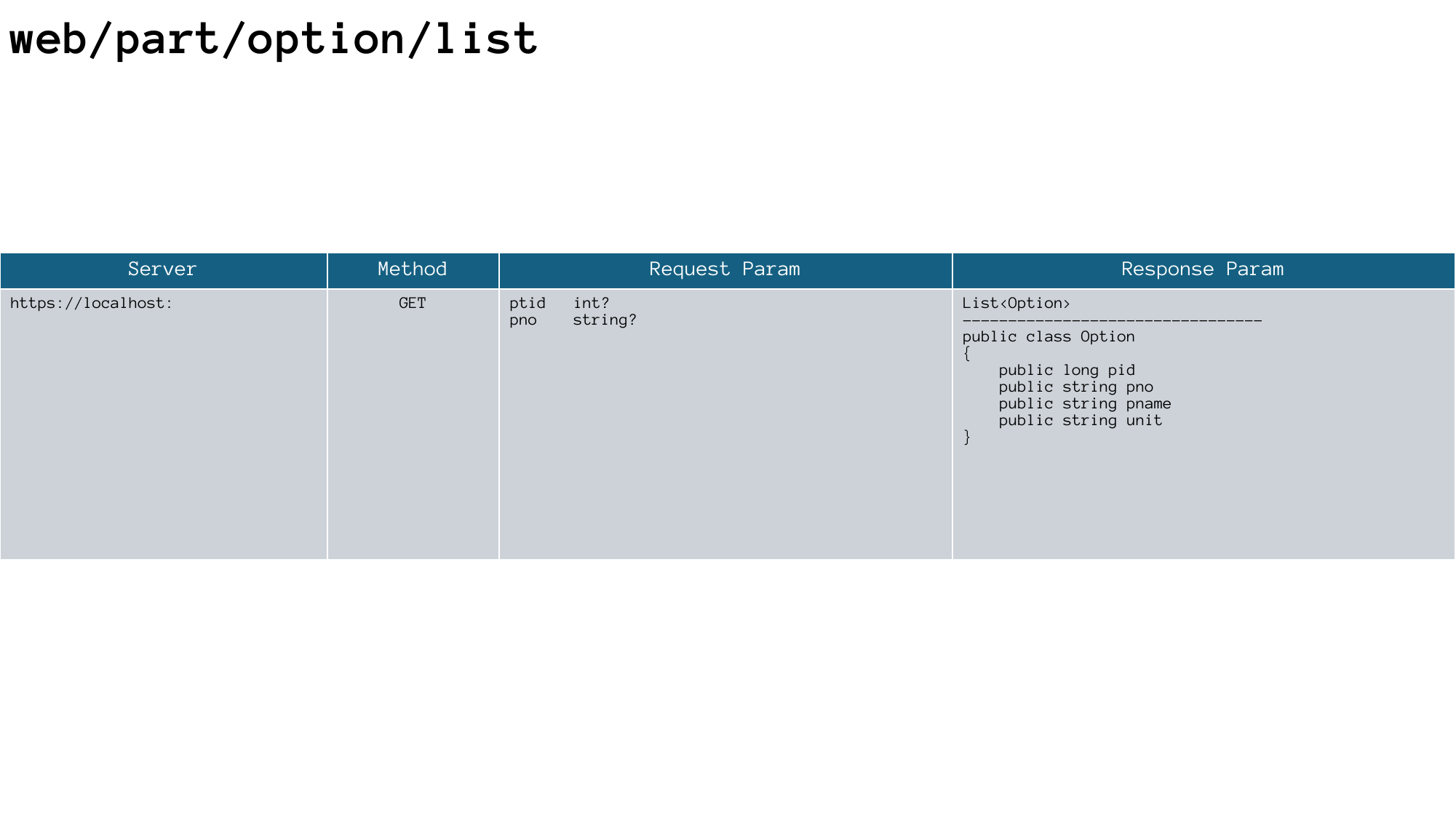

web/part/option/list
| Server | Method | Request Param | Response Param |
| --- | --- | --- | --- |
| https://localhost: | GET | ptid int? pno string? | List<Option> --------------------------------- public class Option { public long pid public string pno public string pname public string unit } |